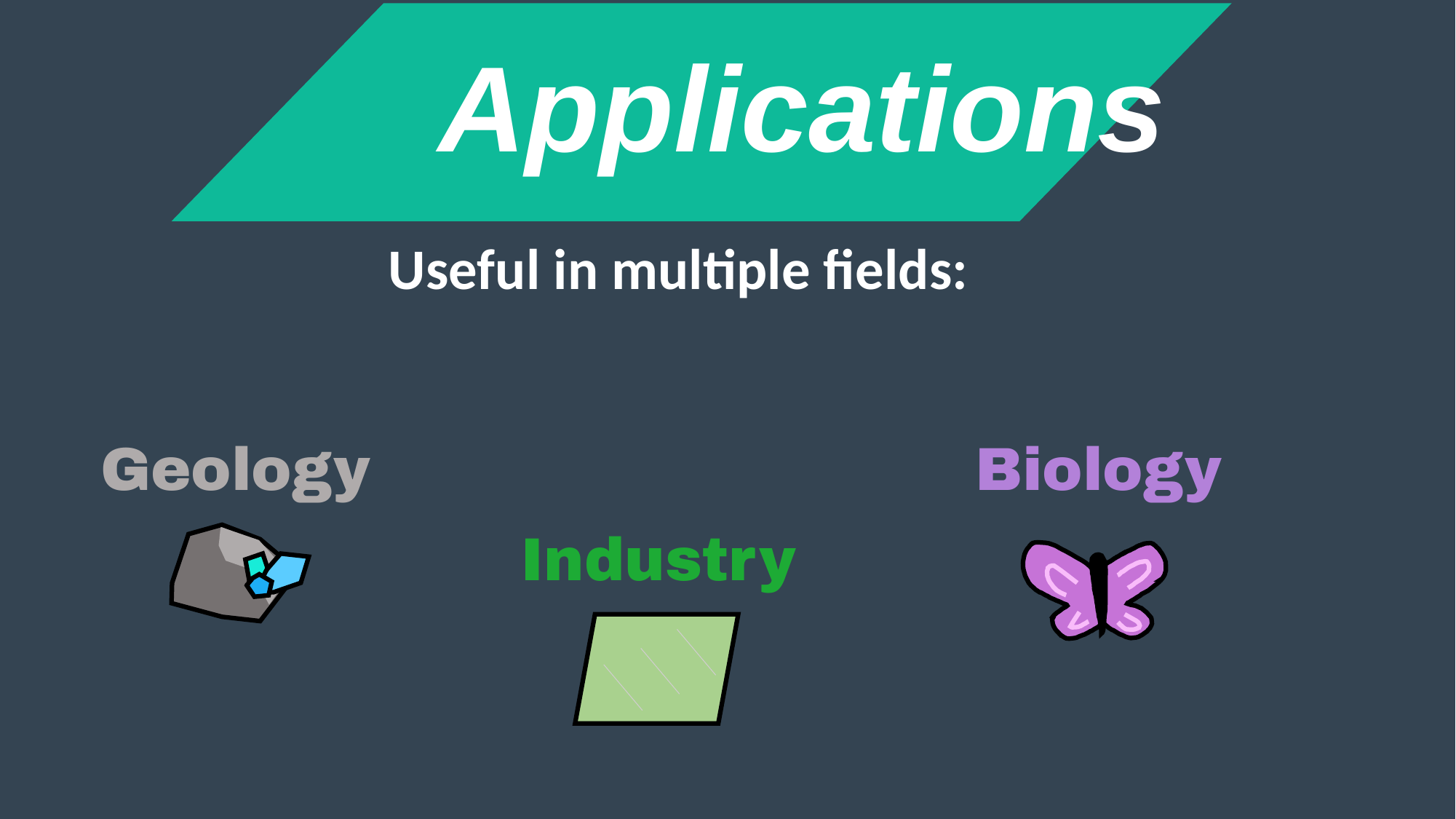

# Applications
Useful in multiple fields:
Geology

Biology

Industry